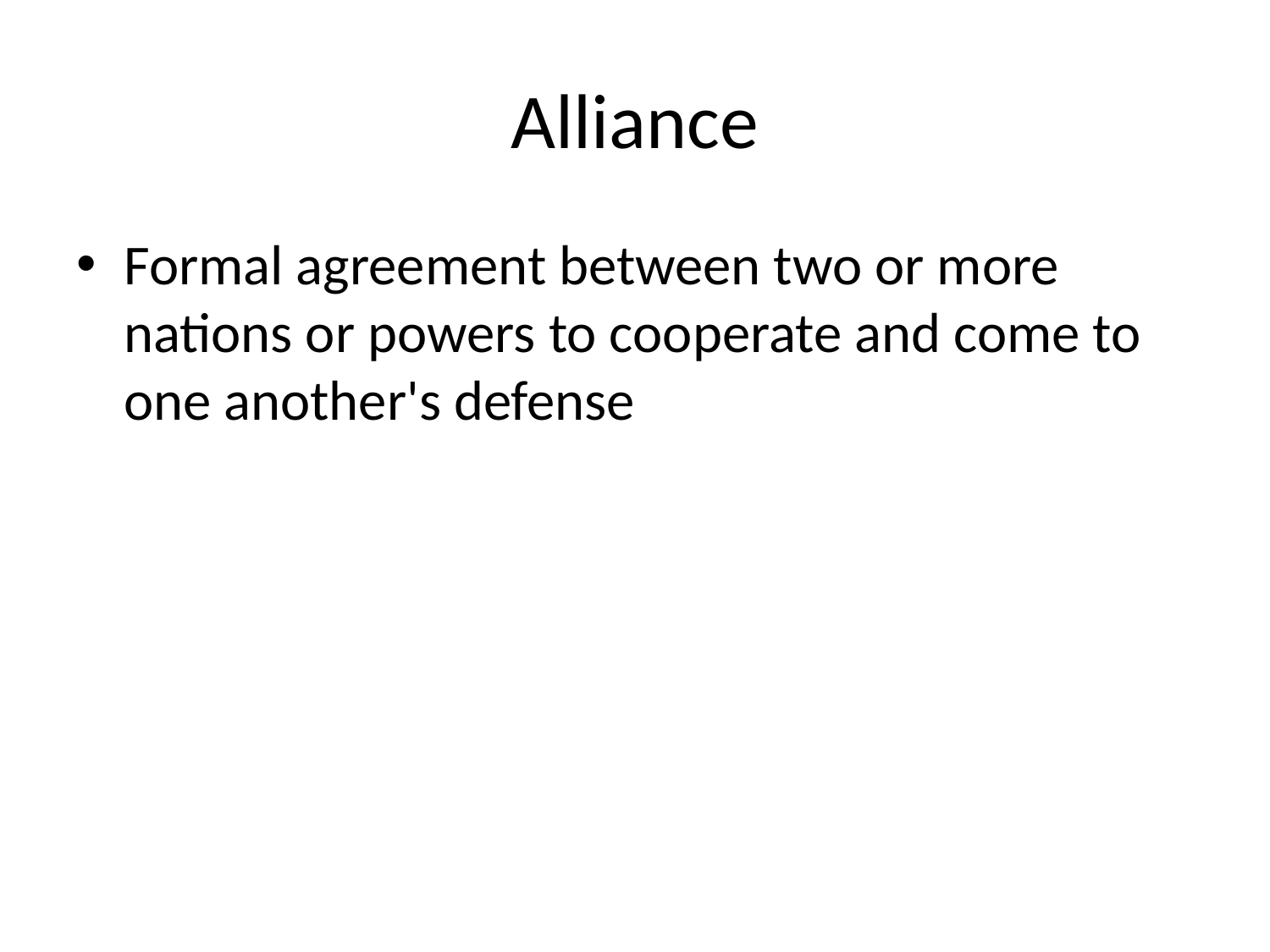

# Alliance
Formal agreement between two or more nations or powers to cooperate and come to one another's defense